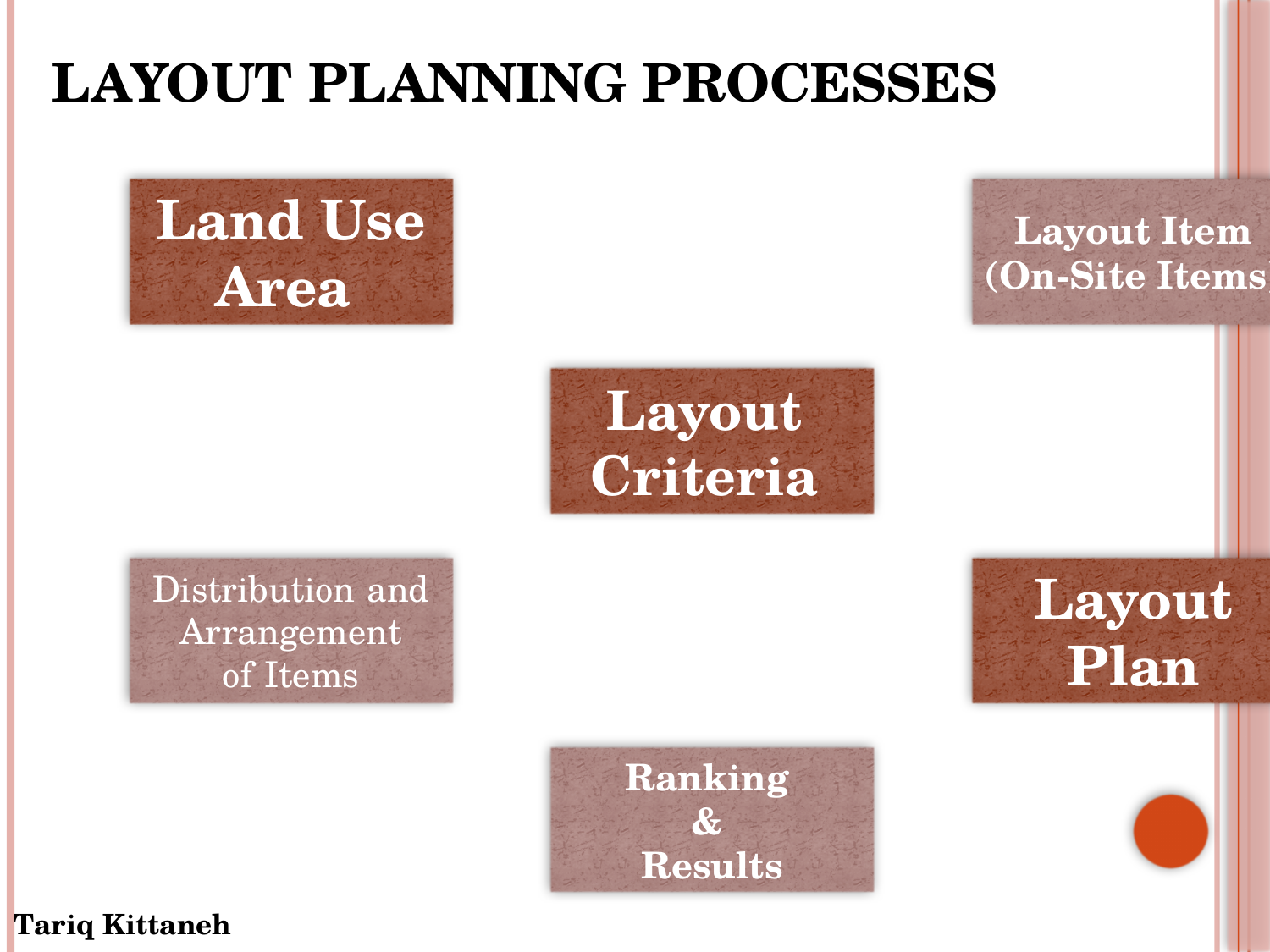

# Layout Planning processes
Land Use Area
Layout Item
(On-Site Items)
Layout  Criteria
Distribution and Arrangement of Items
Ranking
&
Results
Layout Plan
Tariq Kittaneh